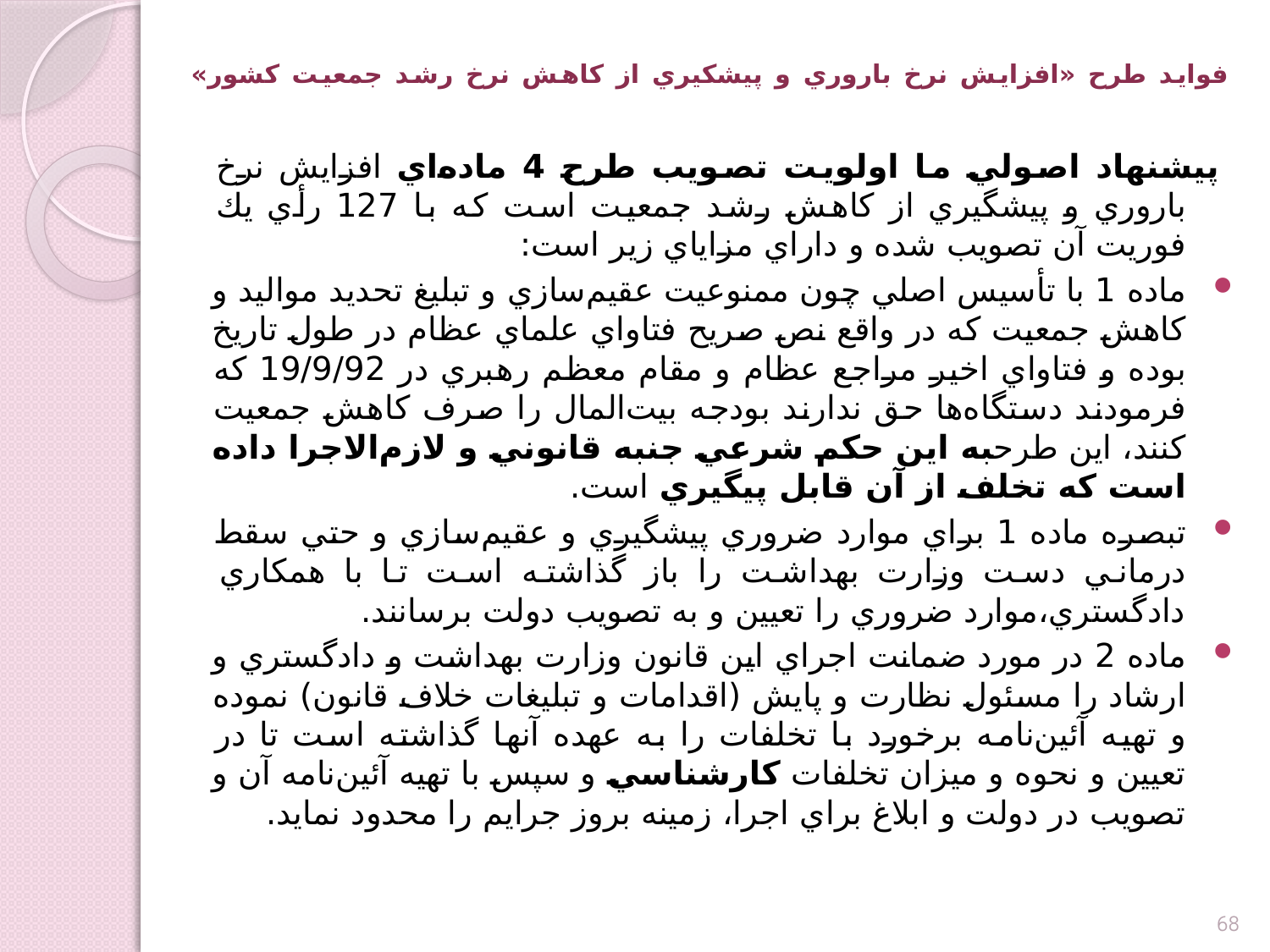

# فوايد طرح «افزايش نرخ باروري و پيشكيري از كاهش نرخ رشد جمعيت كشور»
	پيشنهاد اصولي ما اولويت تصويب طرح 4 ماده‌اي افزايش نرخ باروري و پيشگيري از كاهش رشد جمعيت است كه با 127 رأي يك فوريت آن تصويب شده و داراي مزاياي زير است:
ماده 1 با تأسيس اصلي چون ممنوعيت عقيم‌سازي‌ و تبليغ تحديد مواليد و كاهش جمعيت كه در واقع نص صريح فتاواي علماي عظام در طول تاريخ بوده و فتاواي اخير مراجع عظام و مقام معظم رهبري در 19/9/92 كه فرمودند دستگاه‌ها حق ندارند بودجه بيت‌المال را صرف كاهش جمعيت كنند، اين طرحبه اين حكم شرعي جنبه قانوني و لازم‌الاجرا داده است كه تخلف از آن قابل پيگيري است.
تبصره ماده 1 براي موارد ضروري پيشگيري و عقيم‌سازي و حتي سقط درماني دست وزارت بهداشت را باز گذاشته است تا با همكاري دادگستري،موارد ضروري را تعيين و به تصويب دولت برسانند.
ماده 2 در مورد ضمانت اجراي اين قانون وزارت بهداشت و دادگستري و ارشاد را مسئول نظارت و پايش (اقدامات و تبليغات خلاف قانون) نموده و تهيه آئين‌نامه برخورد با تخلفات را به عهده آنها گذاشته است تا در تعيين و نحوه و ميزان تخلفات كارشناسي و سپس با تهيه آئين‌نامه آن و تصويب در دولت و ابلاغ براي اجرا، زمينه بروز جرايم را محدود نمايد.

68